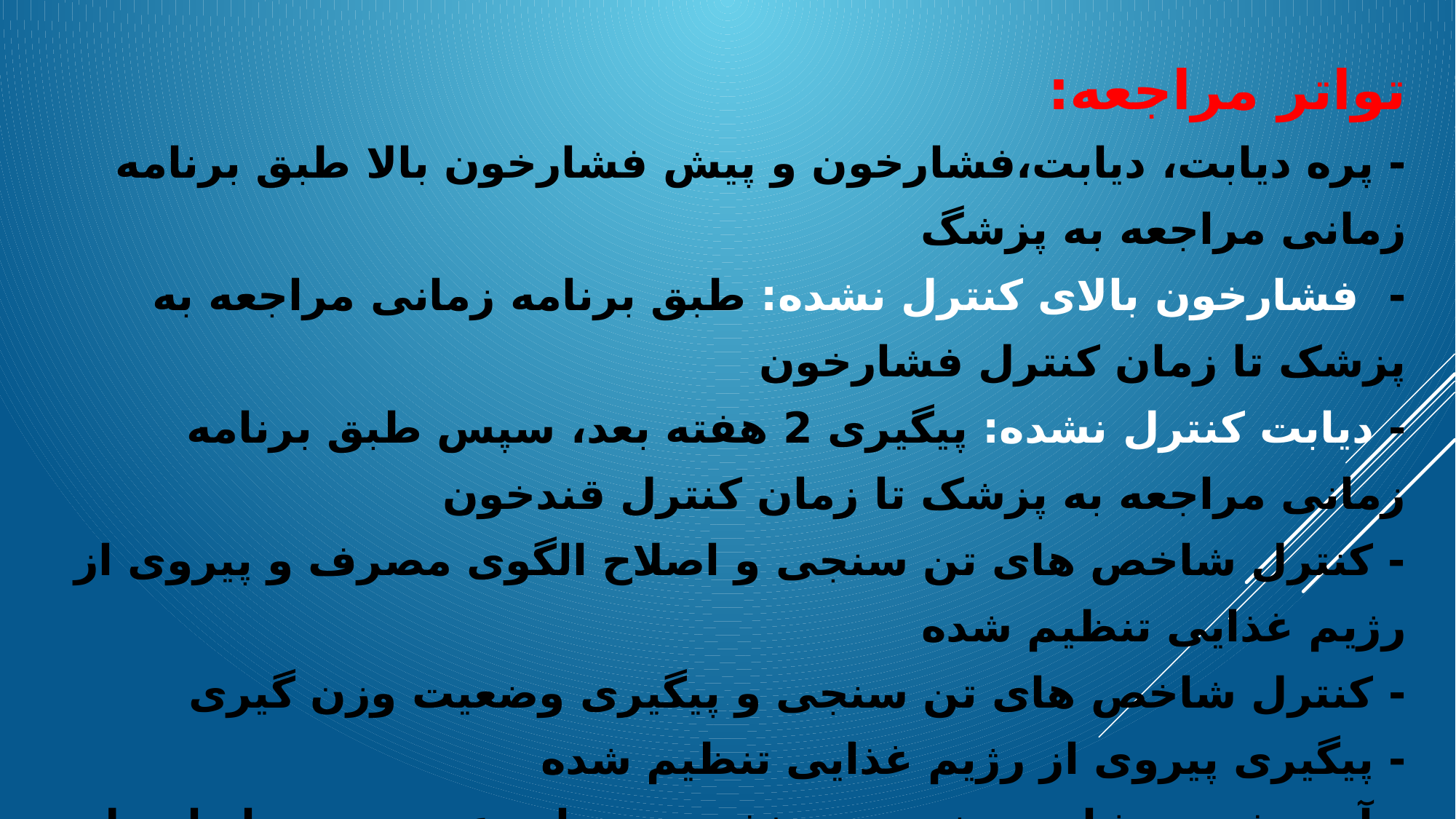

تواتر مراجعه:
- پره دیابت، دیابت،فشارخون و پیش فشارخون بالا طبق برنامه زمانی مراجعه به پزشگ
-  فشارخون بالای کنترل نشده: طبق برنامه زمانی مراجعه به پزشک تا زمان کنترل فشارخون
- دیابت کنترل نشده: پیگیری 2 هفته بعد، سپس طبق برنامه زمانی مراجعه به پزشک تا زمان کنترل قندخون
- کنترل شاخص های تن سنجی و اصلاح الگوی مصرف و پیروی از رژیم غذایی تنظیم شده
- کنترل شاخص های تن سنجی و پیگیری وضعیت وزن گیری
- پیگیری پیروی از رژیم غذایی تنظیم شده
- آموزش و مشاوره تخصصی تغذیه در موارد عدم پیروی از اصول تغذیه سالم
- پیگیری پس از 3ماه حداکثر تا 2 نوبت
- درج پسخوراند برای مراقب یا پذشک ارجاع دهنده
- درصورت عدم حصول نتیجه، ارجاع مجدد به پذشک مرکز